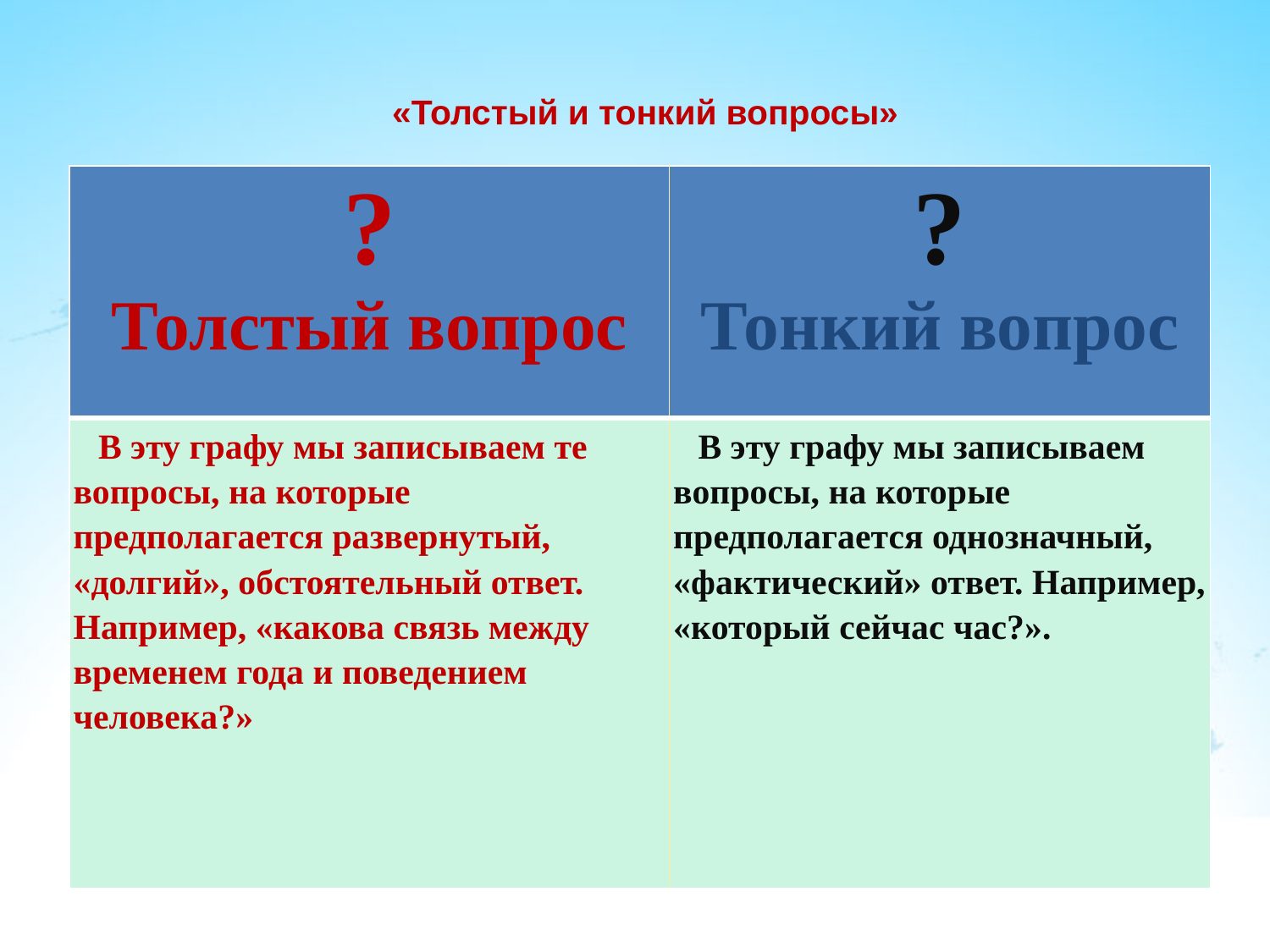

# «Толстый и тонкий вопросы»
| ? Толстый вопрос | ? Тонкий вопрос |
| --- | --- |
| В эту графу мы записываем те вопросы, на которые предполагается развернутый, «долгий», обстоятельный ответ. Например, «какова связь между временем года и поведением человека?» | В эту графу мы записываем вопросы, на которые предполагается однозначный, «фактический» ответ. Например, «который сейчас час?». |